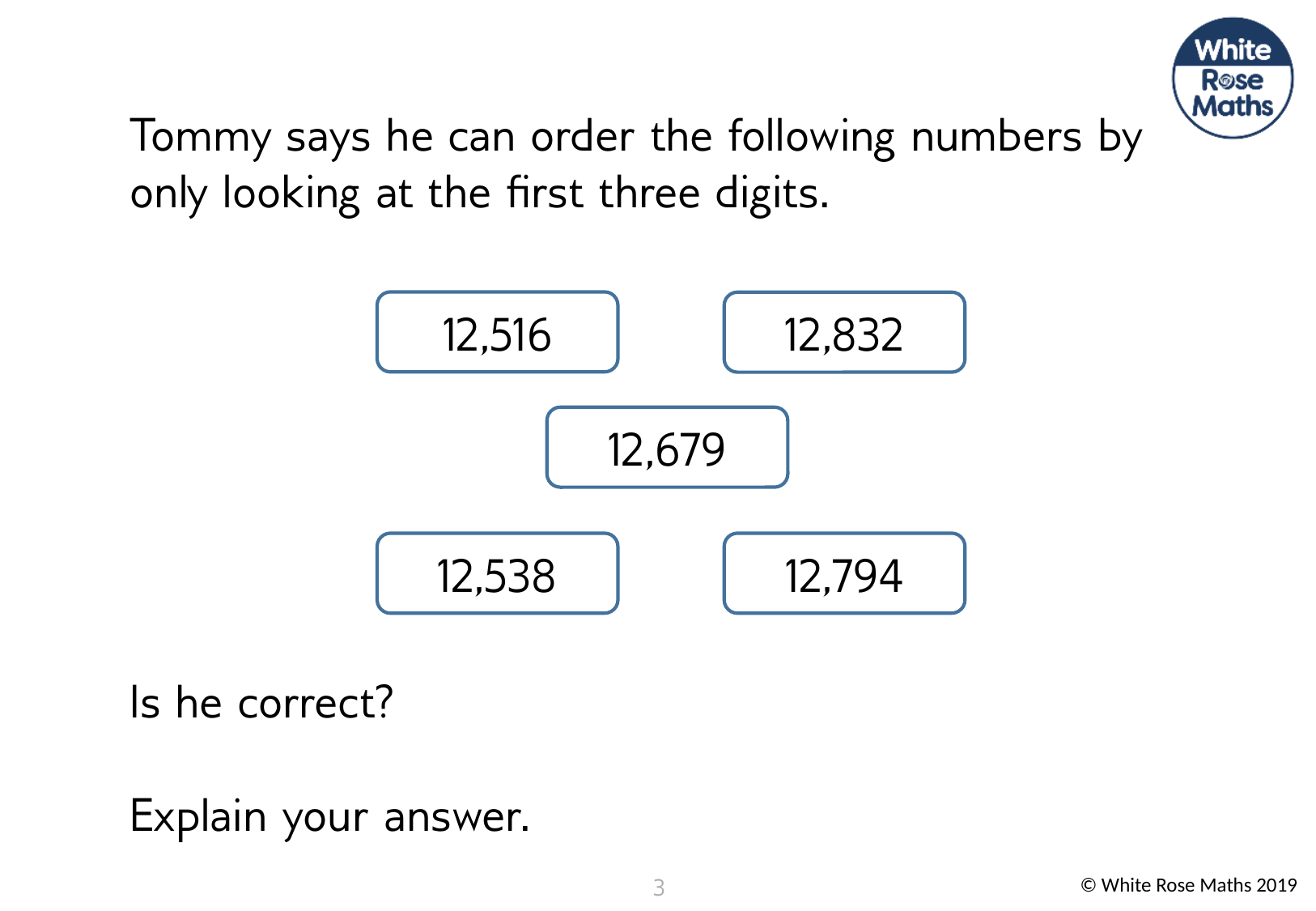

Tommy says he can order the following numbers by only looking at the first three digits.

Is he correct?

Explain your answer.
12,516
12,832
12,679
12,538
12,794
3